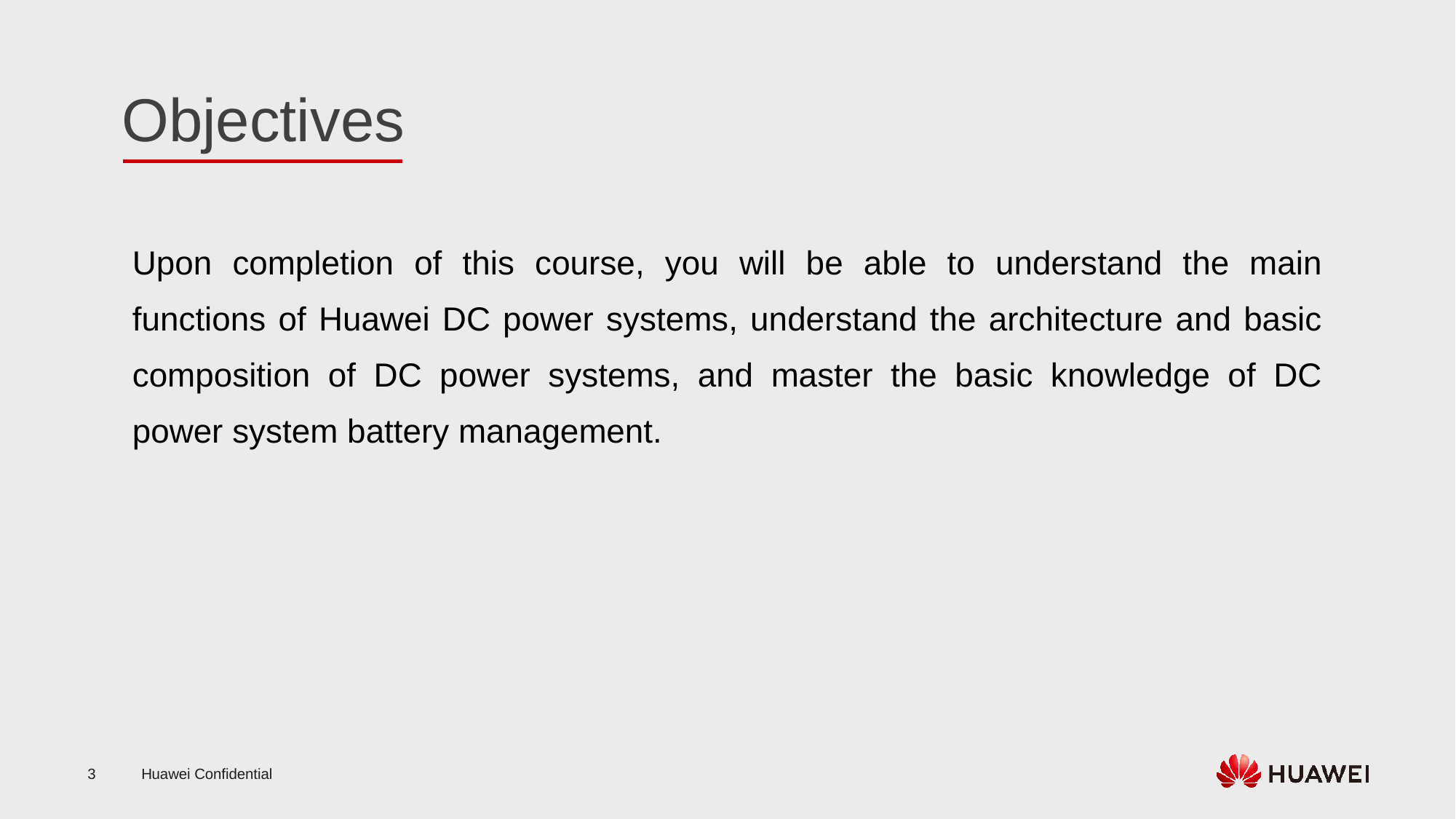

Upon completion of this course, you will be able to understand the main functions of Huawei DC power systems, understand the architecture and basic composition of DC power systems, and master the basic knowledge of DC power system battery management.